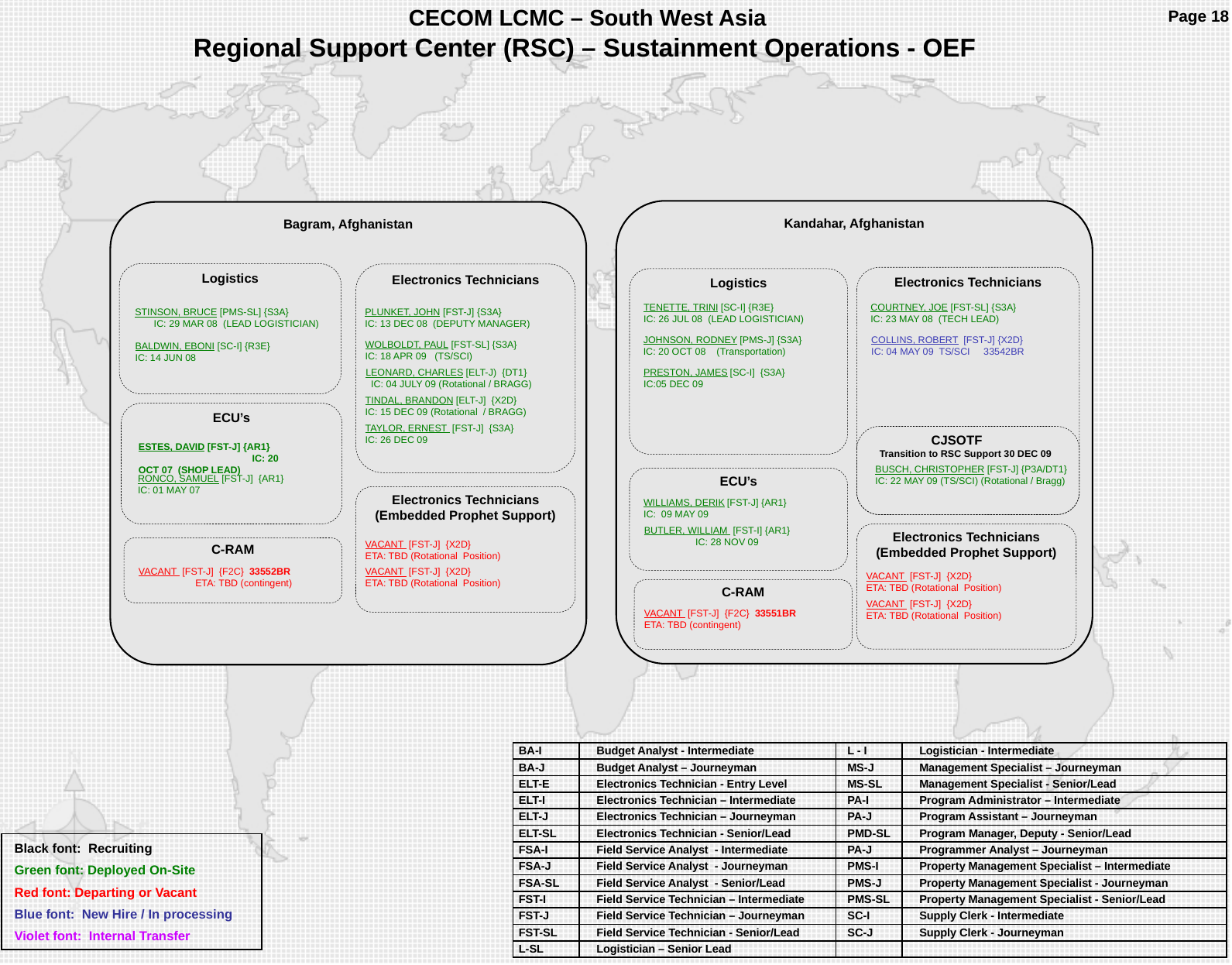

Logistics
Electronics Technicians
Electronics Technicians
Logistics
TENETTE, TRINI [SC-I] {R3E}
IC: 26 JUL 08  (LEAD LOGISTICIAN)
COURTNEY, JOE [FST-SL] {S3A}
IC: 23 MAY 08  (TECH LEAD)
STINSON, BRUCE [PMS-SL] {S3A}                    IC: 29 MAR 08  (LEAD LOGISTICIAN)
PLUNKET, JOHN [FST-J] {S3A}
IC: 13 DEC 08  (DEPUTY MANAGER)
JOHNSON, RODNEY [PMS-J] {S3A}
IC: 20 OCT 08    (Transportation)
COLLINS, ROBERT  [FST-J] {X2D}                  IC: 04 MAY 09  TS/SCI     33542BR
WOLBOLDT, PAUL [FST-SL] {S3A}
IC: 18 APR 09   (TS/SCI)
BALDWIN, EBONI [SC-I] {R3E}
IC: 14 JUN 08
LEONARD, CHARLES [ELT-J)  {DT1}                 IC: 04 JULY 09 (Rotational / BRAGG)
PRESTON, JAMES [SC-I]  {S3A}
IC:05 DEC 09
TINDAL, BRANDON [ELT-J]  {X2D}
IC: 15 DEC 09 (Rotational  / BRAGG)
ECU’s
TAYLOR, ERNEST  [FST-J]  {S3A}
IC: 26 DEC 09

                 CJSOTF
    Transition to RSC Support 30 DEC 09
ESTES, DAVID [FST-J] {AR1}                                                  IC: 20 OCT 07  (SHOP LEAD)
BUSCH, CHRISTOPHER [FST-J] {P3A/DT1}
IC: 22 MAY 09 (TS/SCI) (Rotational / Bragg)
ECU’s
RONCO, SAMUEL [FST-J]  {AR1}
IC: 01 MAY 07
Electronics Technicians
(Embedded Prophet Support)
WILLIAMS, DERIK [FST-J] {AR1}
IC:  09 MAY 09
BUTLER, WILLIAM  [FST-I] {AR1}                                       IC: 28 NOV 09
Electronics Technicians
(Embedded Prophet Support)
C-RAM
VACANT  [FST-J]  {X2D}
ETA: TBD (Rotational  Position)
VACANT  [FST-J]  {F2C}  33552BR                                       ETA: TBD (contingent)
VACANT  [FST-J]  {X2D}
ETA: TBD (Rotational  Position)
VACANT  [FST-J]  {X2D}
ETA: TBD (Rotational  Position)
C-RAM
VACANT  [FST-J]  {X2D}
ETA: TBD (Rotational  Position)
VACANT  [FST-J]  {F2C}  33551BR            ETA: TBD (contingent)